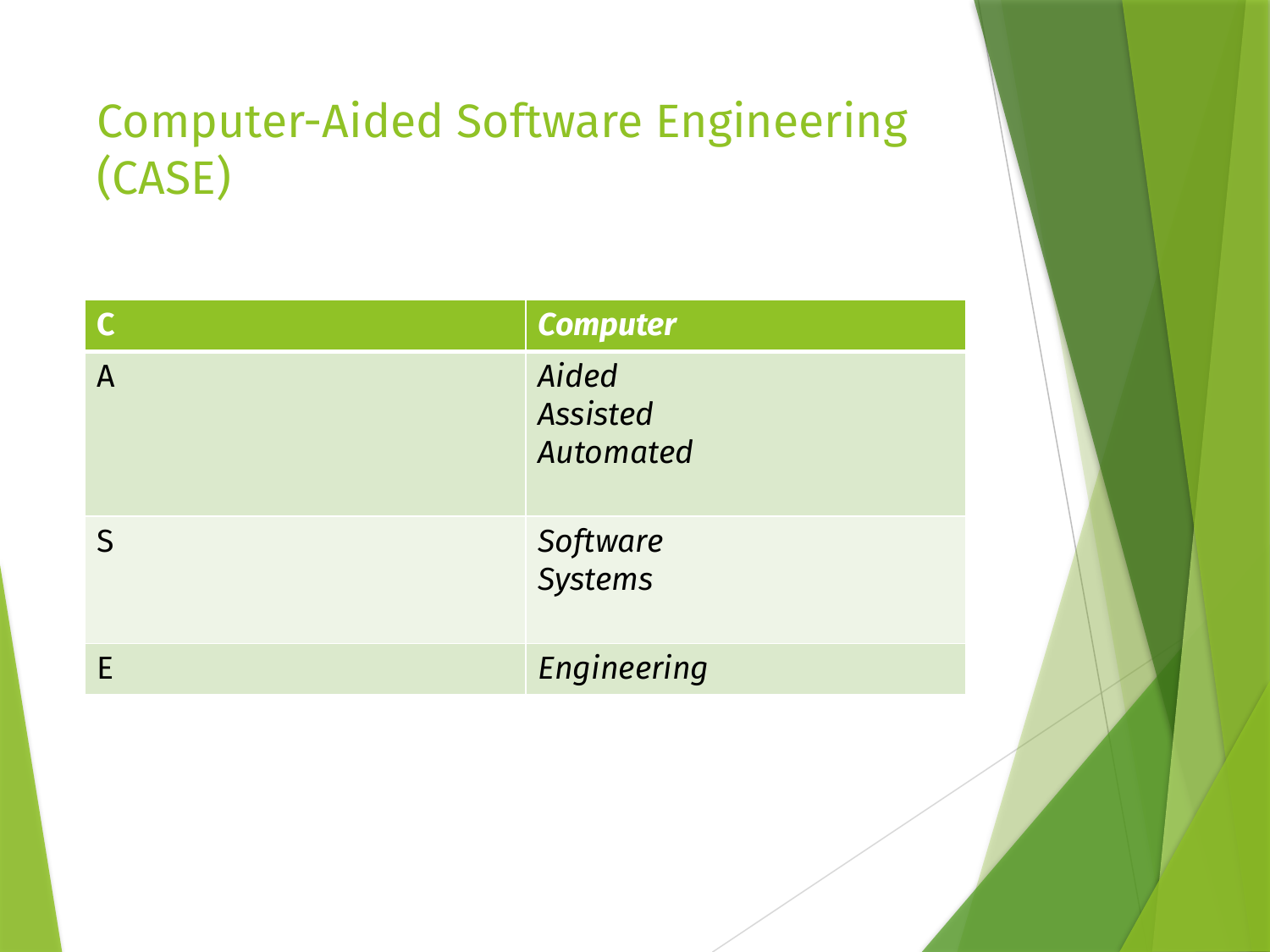

# Computer-Aided Software Engineering (CASE)
| C | Computer |
| --- | --- |
| A | Aided Assisted Automated |
| S | Software Systems |
| E | Engineering |